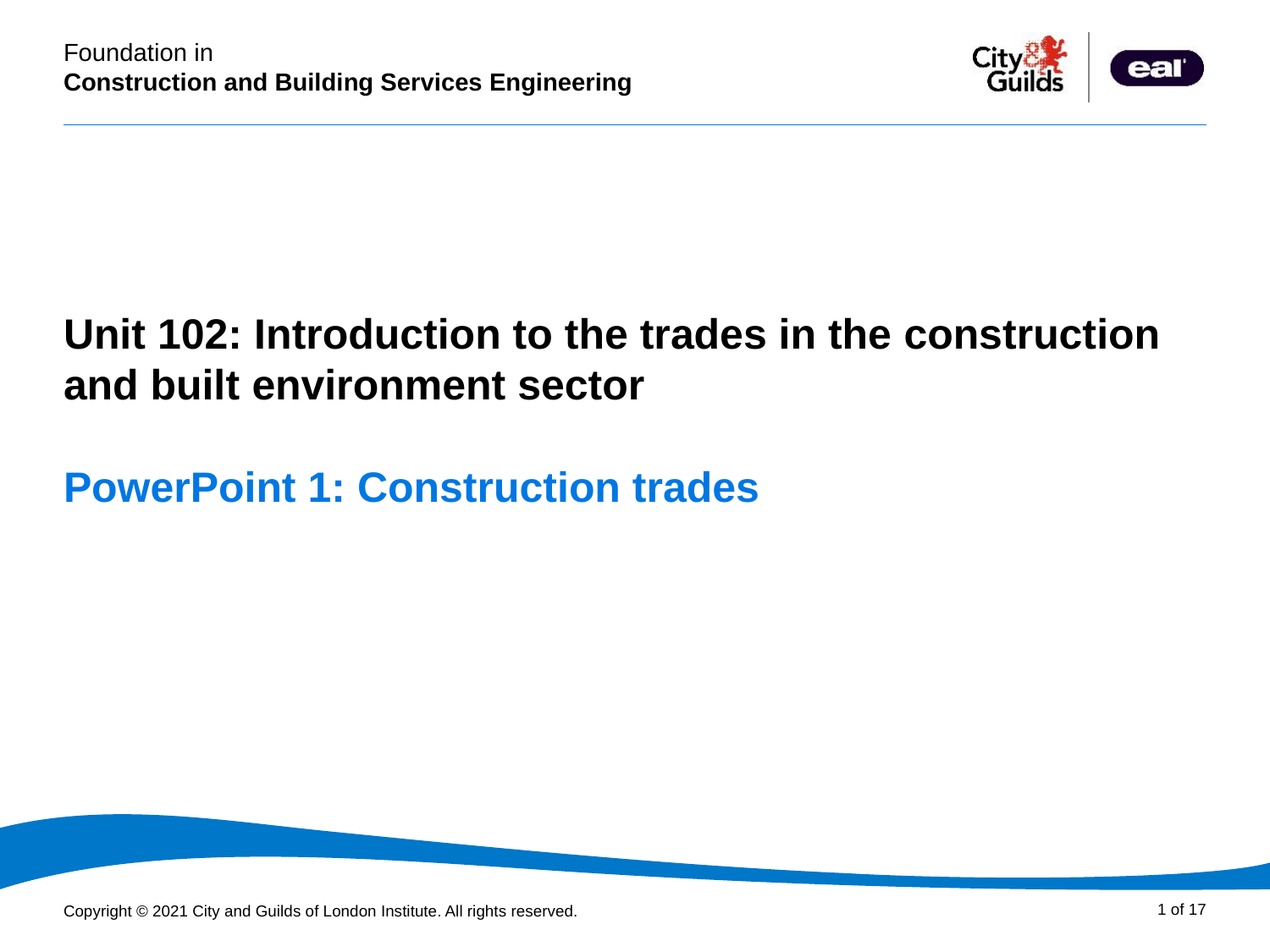

PowerPoint presentation
Unit 102: Introduction to the trades in the construction and built environment sector
# PowerPoint 1: Construction trades